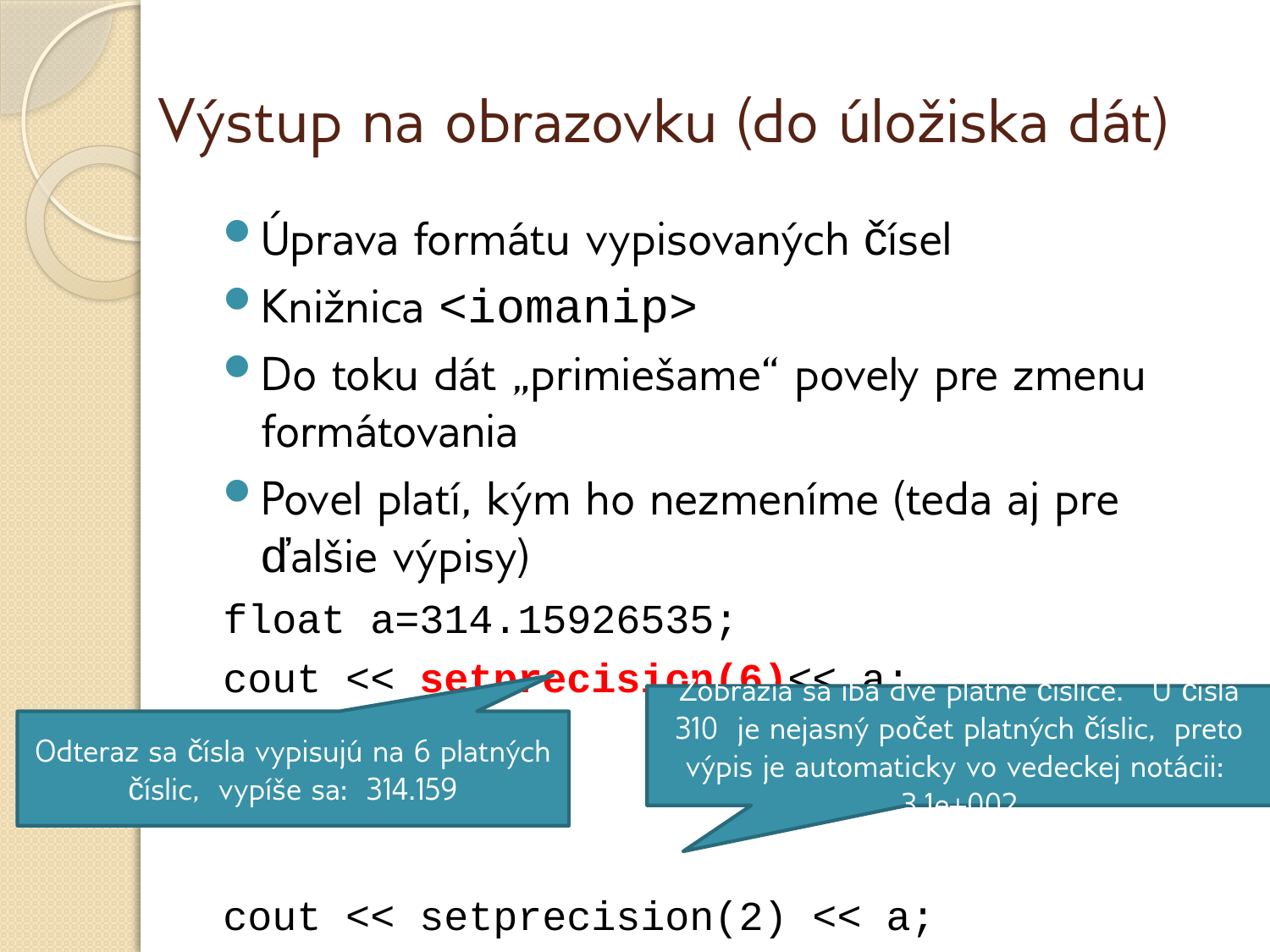

# Výstup na obrazovku (do úložiska dát)
Úprava formátu vypisovaných čísel
Knižnica <iomanip>
Do toku dát „primiešame“ povely pre zmenu formátovania
Povel platí, kým ho nezmeníme (teda aj pre ďalšie výpisy)
float a=314.15926535;
cout << setprecision(6)<< a;

cout << setprecision(2) << a;

Zobrazia sa iba dve platné číslice.   U čísla 310  je nejasný počet platných číslic,  preto výpis je automaticky vo vedeckej notácii:  3.1e+002
Odteraz sa čísla vypisujú na 6 platných číslic,  vypíše sa:  314.159